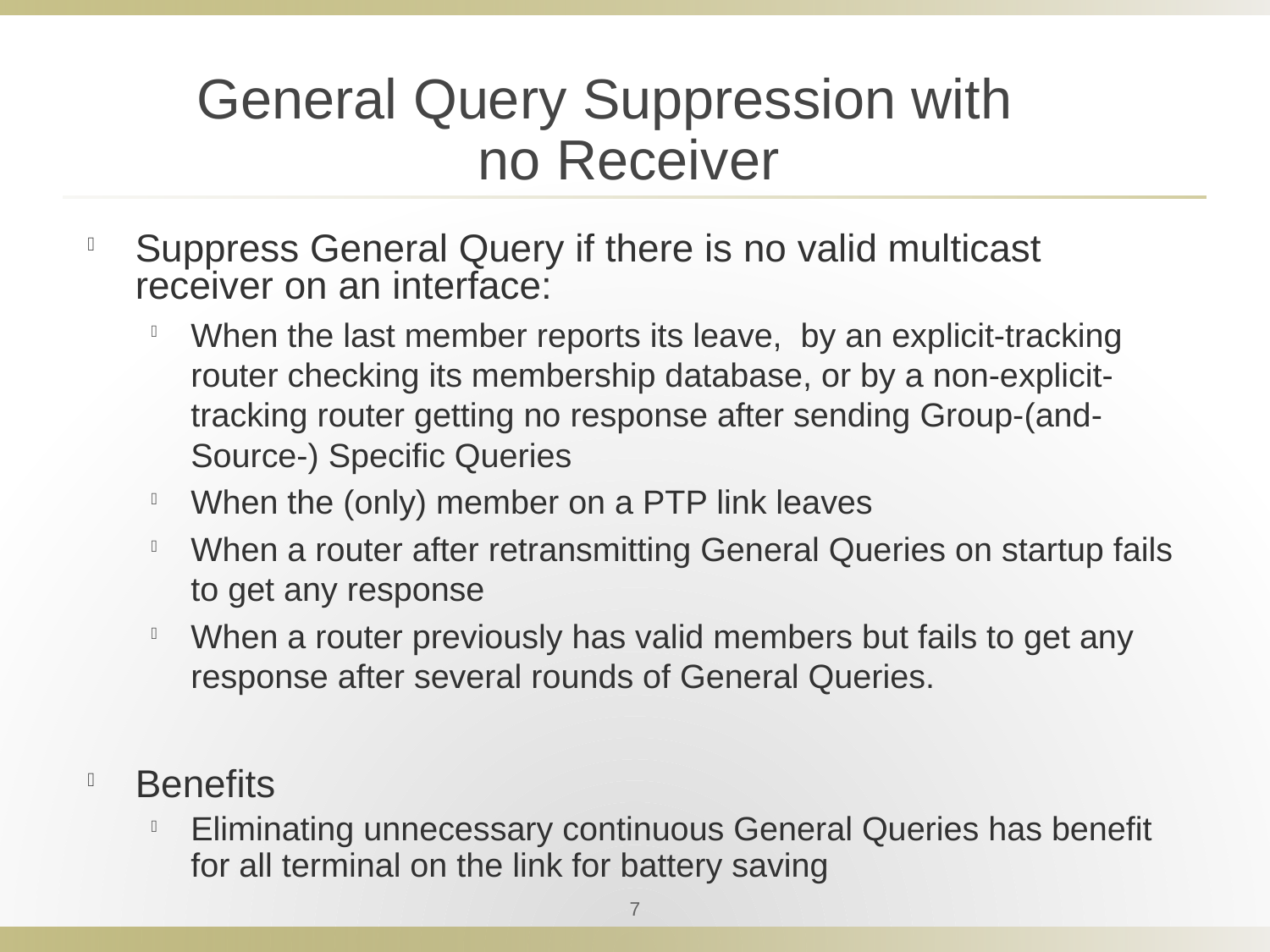

# General Query Suppression with no Receiver
Suppress General Query if there is no valid multicast receiver on an interface:
When the last member reports its leave,  by an explicit-tracking router checking its membership database, or by a non-explicit-tracking router getting no response after sending Group-(and-Source-) Specific Queries
When the (only) member on a PTP link leaves
When a router after retransmitting General Queries on startup fails to get any response
When a router previously has valid members but fails to get any response after several rounds of General Queries.

Benefits
Eliminating unnecessary continuous General Queries has benefit for all terminal on the link for battery saving

7